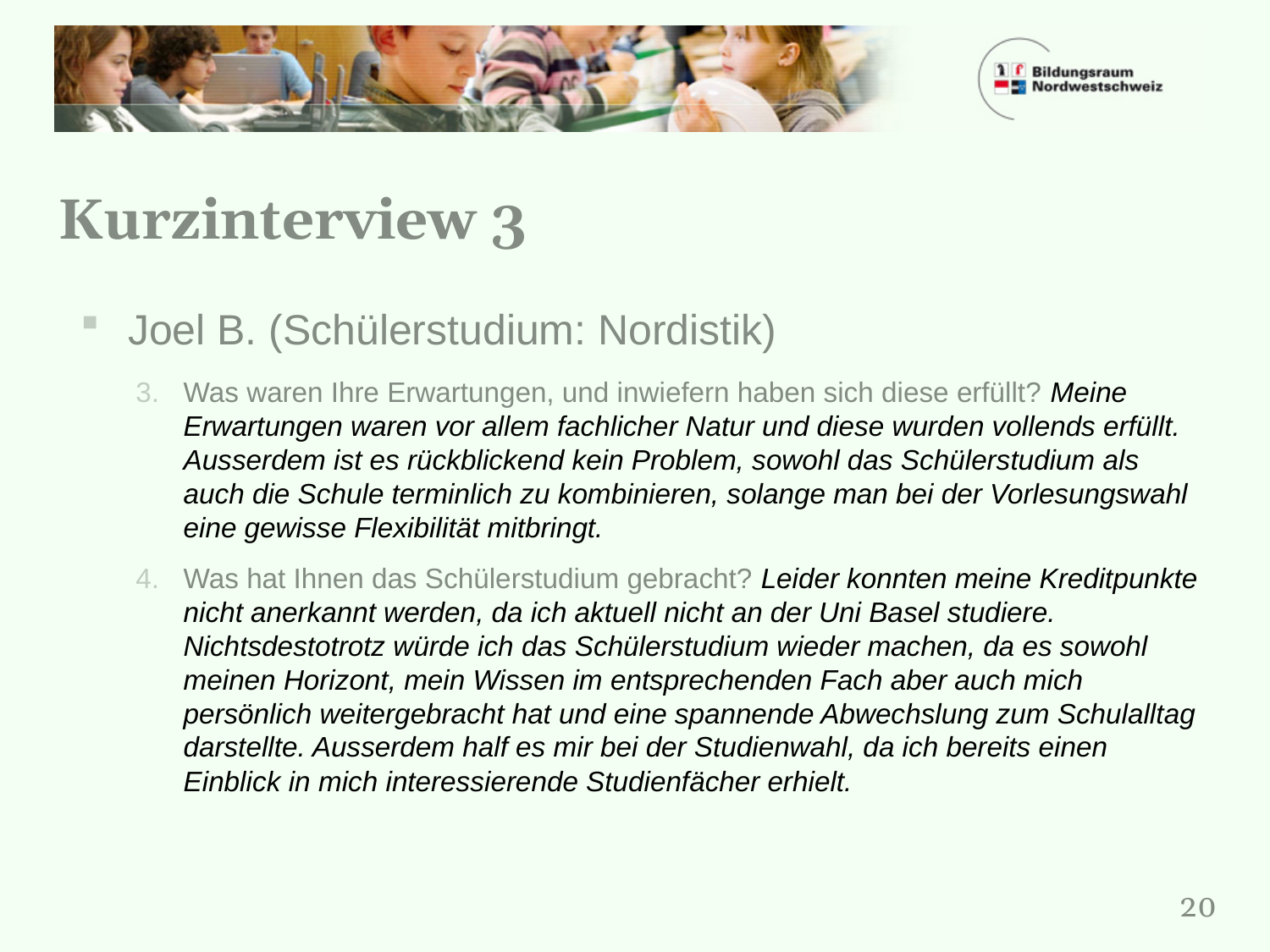

# Kurzinterview 3
Joel B. (Schülerstudium: Nordistik)
Was waren Ihre Erwartungen, und inwiefern haben sich diese erfüllt? Meine Erwartungen waren vor allem fachlicher Natur und diese wurden vollends erfüllt. Ausserdem ist es rückblickend kein Problem, sowohl das Schülerstudium als auch die Schule terminlich zu kombinieren, solange man bei der Vorlesungswahl eine gewisse Flexibilität mitbringt.
Was hat Ihnen das Schülerstudium gebracht? Leider konnten meine Kreditpunkte nicht anerkannt werden, da ich aktuell nicht an der Uni Basel studiere. Nichtsdestotrotz würde ich das Schülerstudium wieder machen, da es sowohl meinen Horizont, mein Wissen im entsprechenden Fach aber auch mich persönlich weitergebracht hat und eine spannende Abwechslung zum Schulalltag darstellte. Ausserdem half es mir bei der Studienwahl, da ich bereits einen Einblick in mich interessierende Studienfächer erhielt.

20